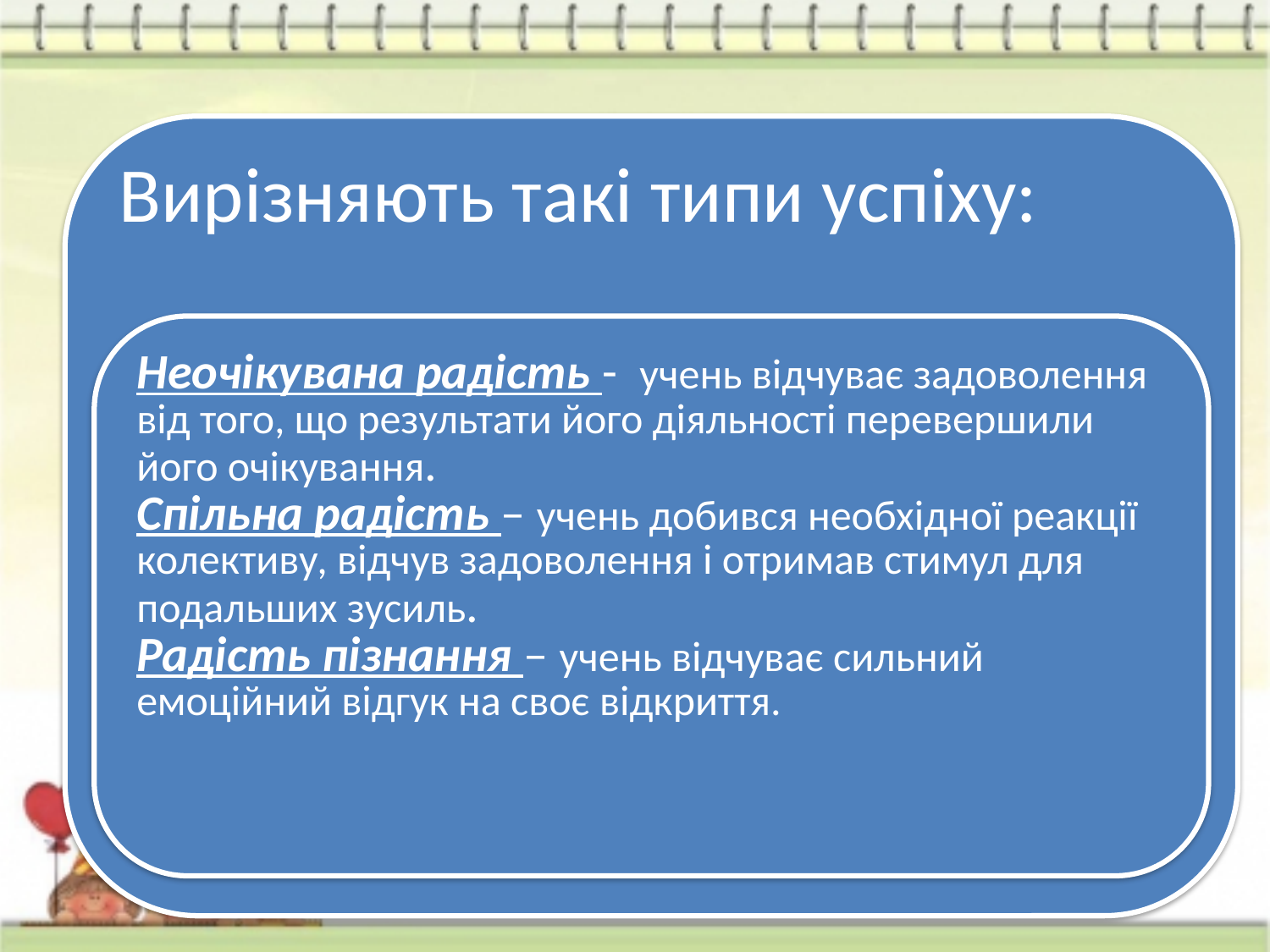

Вирізняють такі типи успіху:
Неочікувана радість -  учень відчуває задоволення від того, що результати його діяльності перевершили його очікування.
Спільна радість – учень добився необхідної реакції колективу, відчув задоволення і отримав стимул для подальших зусиль.
Радість пізнання – учень відчуває сильний емоційний відгук на своє відкриття.